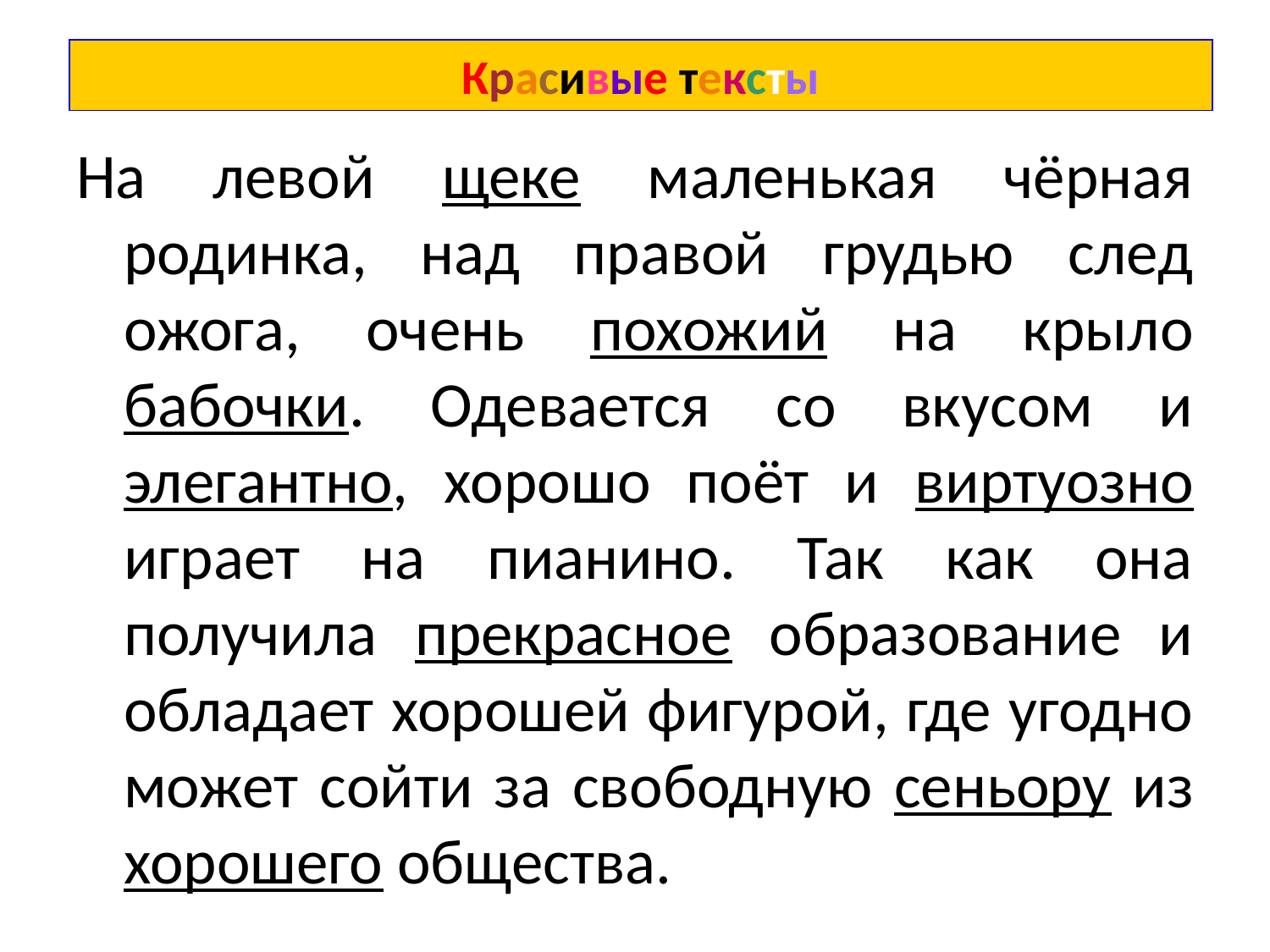

# Красивые тексты
На левой щеке маленькая чёрная родинка, над правой грудью след ожога, очень похожий на крыло бабочки. Одевается со вкусом и элегантно, хорошо поёт и виртуозно играет на пианино. Так как она получила прекрасное образование и обладает хорошей фигурой, где угодно может сойти за свободную сеньору из хорошего общества.